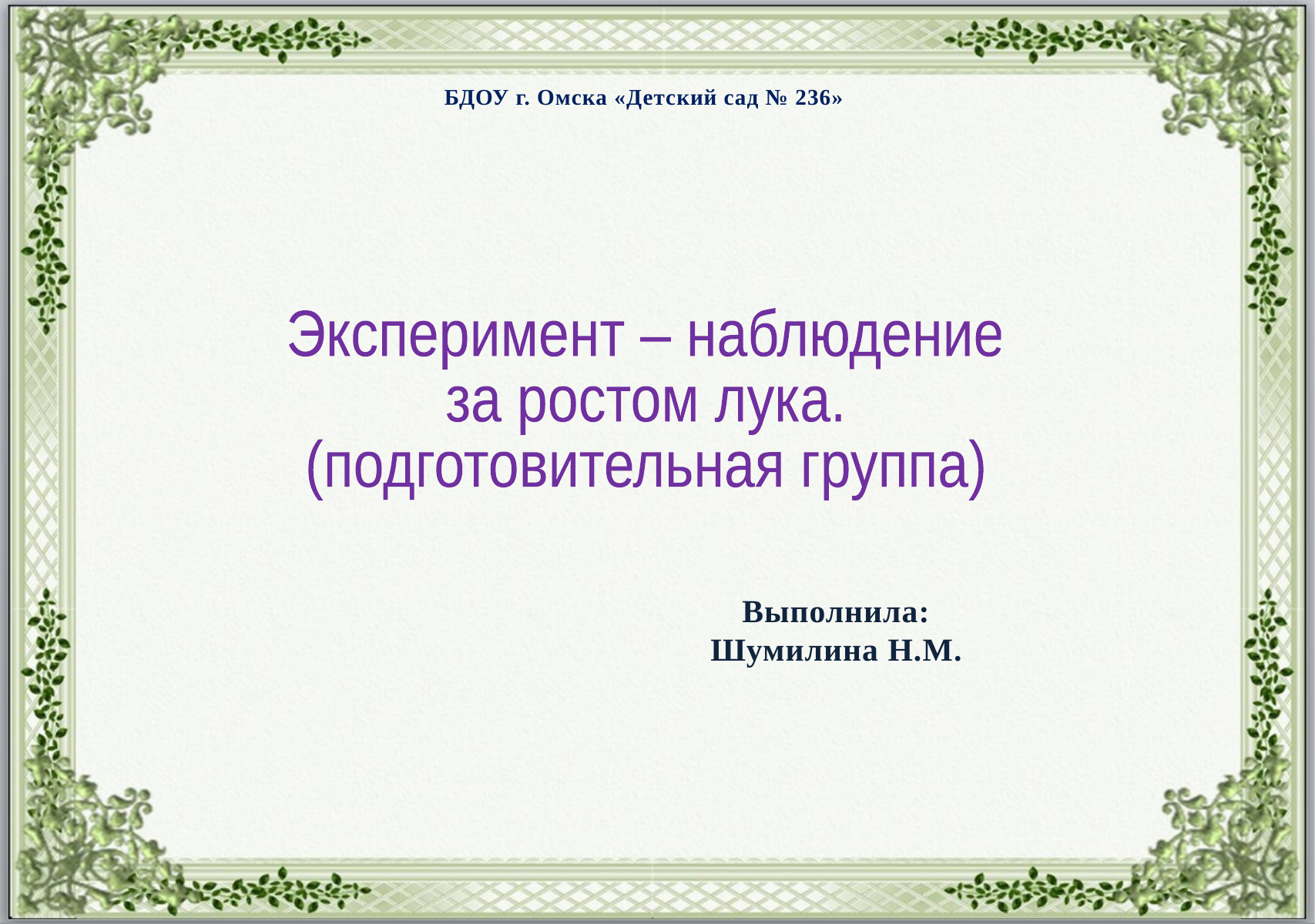

БДОУ г. Омска «Детский сад № 236»
Эксперимент – наблюдение
за ростом лука.
(подготовительная группа)
Выполнила: Шумилина Н.М.